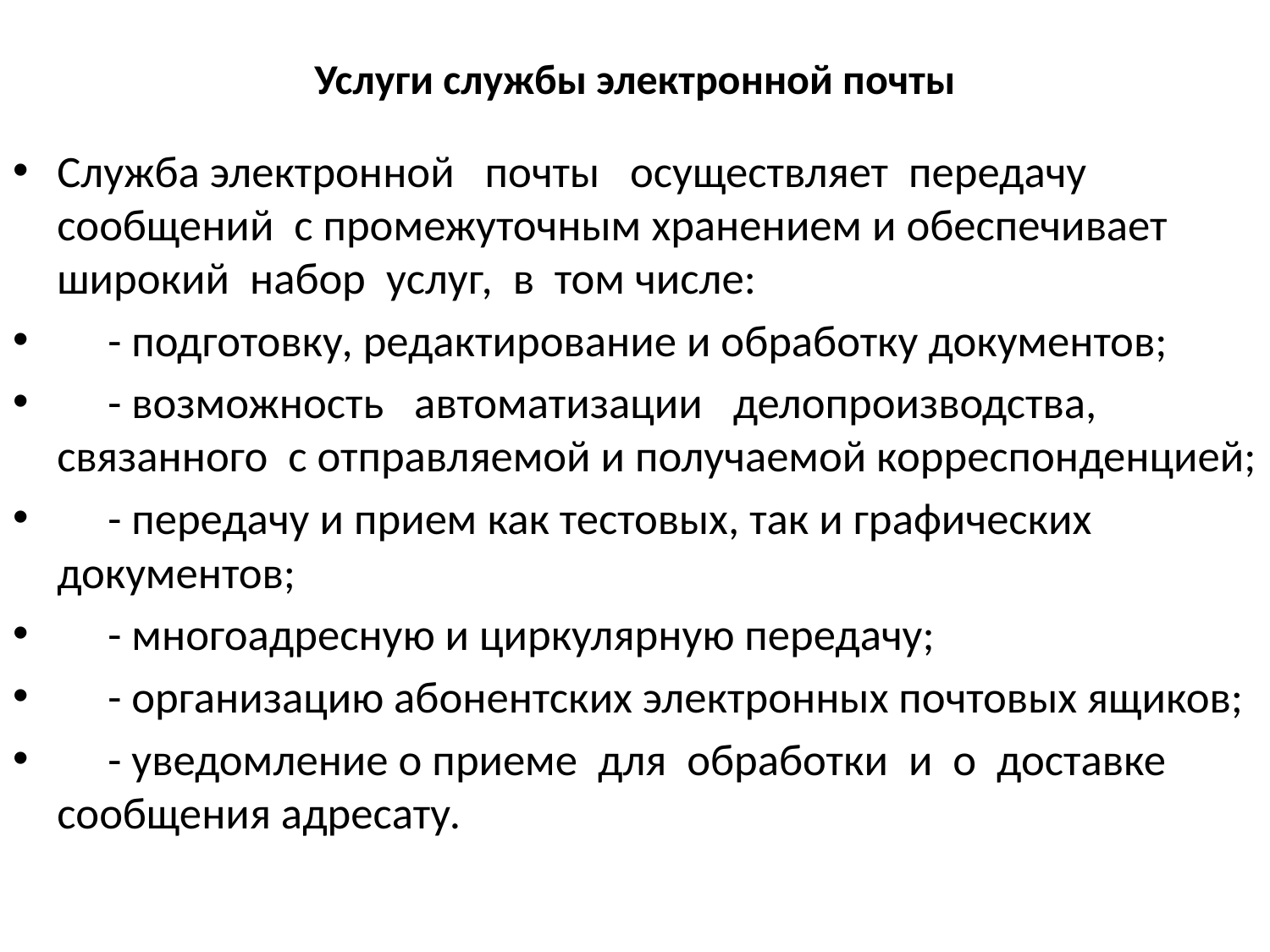

# Услуги службы электронной почты
Служба электронной   почты   осуществляет  передачу  сообщений  с промежуточным хранением и обеспечивает  широкий  набор  услуг,  в  том числе:
     - подготовку, редактирование и обработку документов;
     - возможность   автоматизации   делопроизводства,   связанного  с отправляемой и получаемой корреспонденцией;
     - передачу и прием как тестовых, так и графических документов;
     - многоадресную и циркулярную передачу;
     - организацию абонентских электронных почтовых ящиков;
     - уведомление о приеме  для  обработки  и  о  доставке  сообщения адресату.